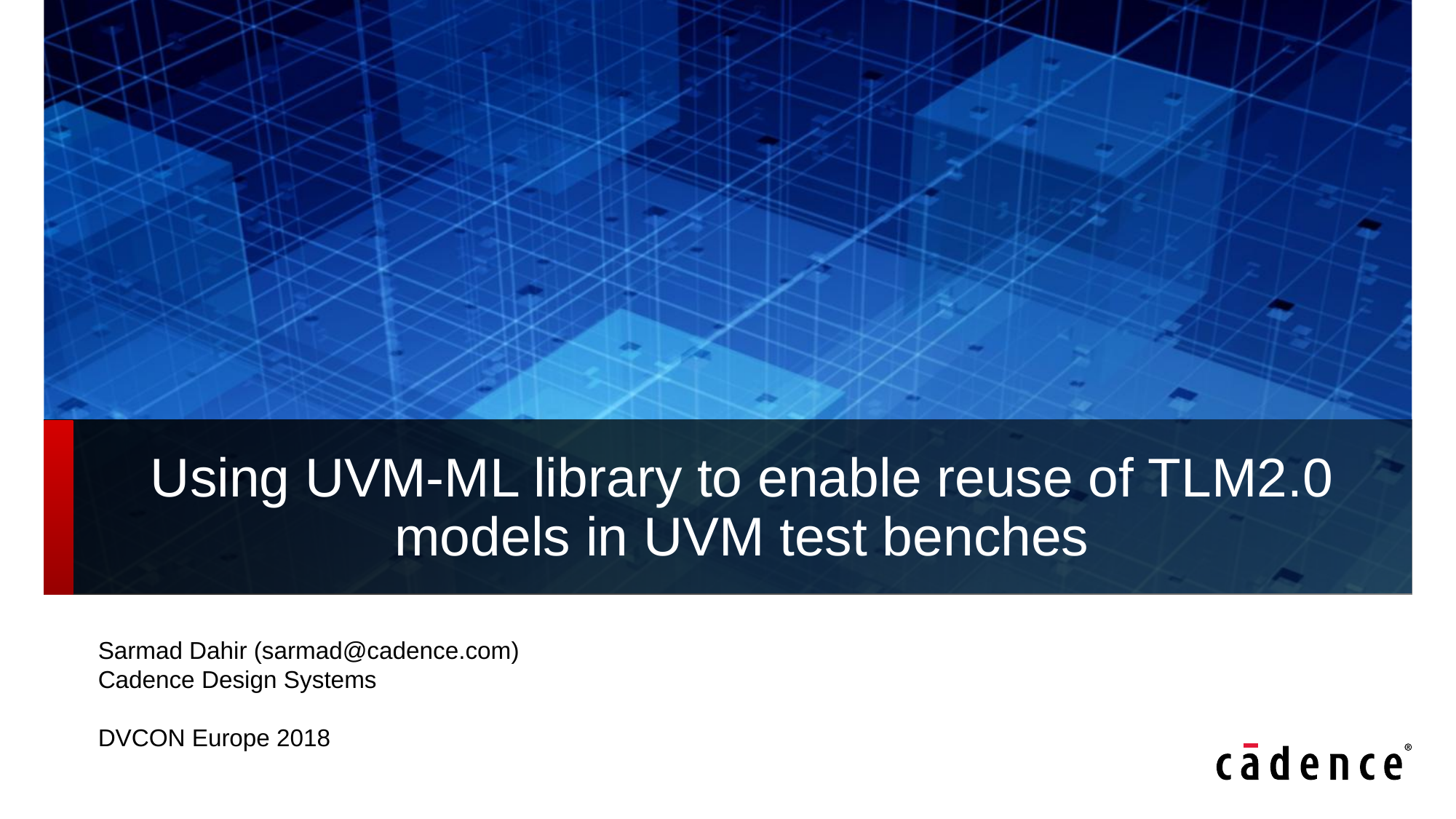

# Using UVM-ML library to enable reuse of TLM2.0 models in UVM test benches

Sarmad Dahir (sarmad@cadence.com)
Cadence Design Systems

DVCON Europe 2018